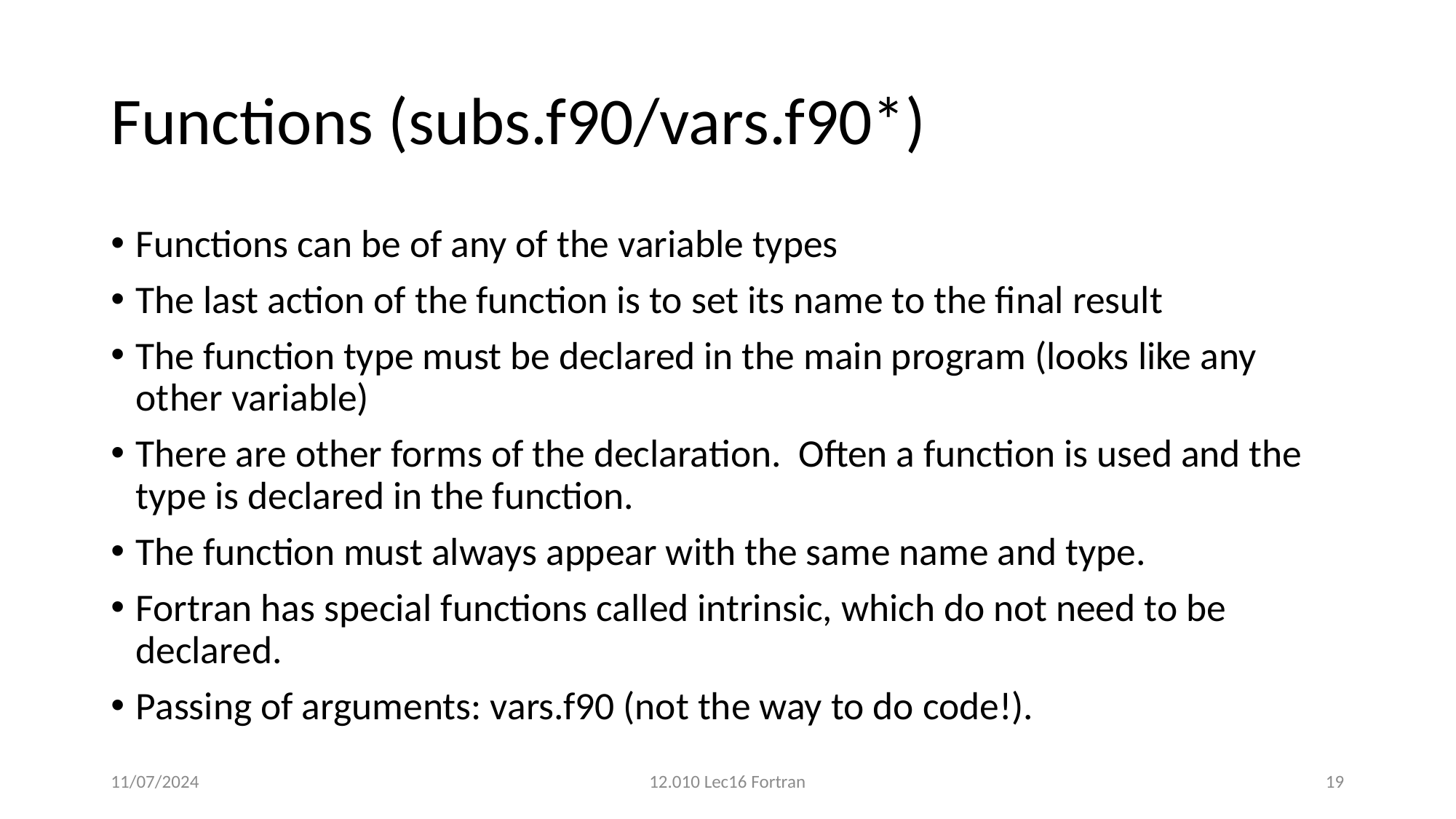

# Functions (subs.f90/vars.f90*)
Functions can be of any of the variable types
The last action of the function is to set its name to the final result
The function type must be declared in the main program (looks like any other variable)
There are other forms of the declaration.  Often a function is used and the type is declared in the function.
The function must always appear with the same name and type.
Fortran has special functions called intrinsic, which do not need to be declared.
Passing of arguments: vars.f90 (not the way to do code!).
11/07/2024
12.010 Lec16 Fortran
19